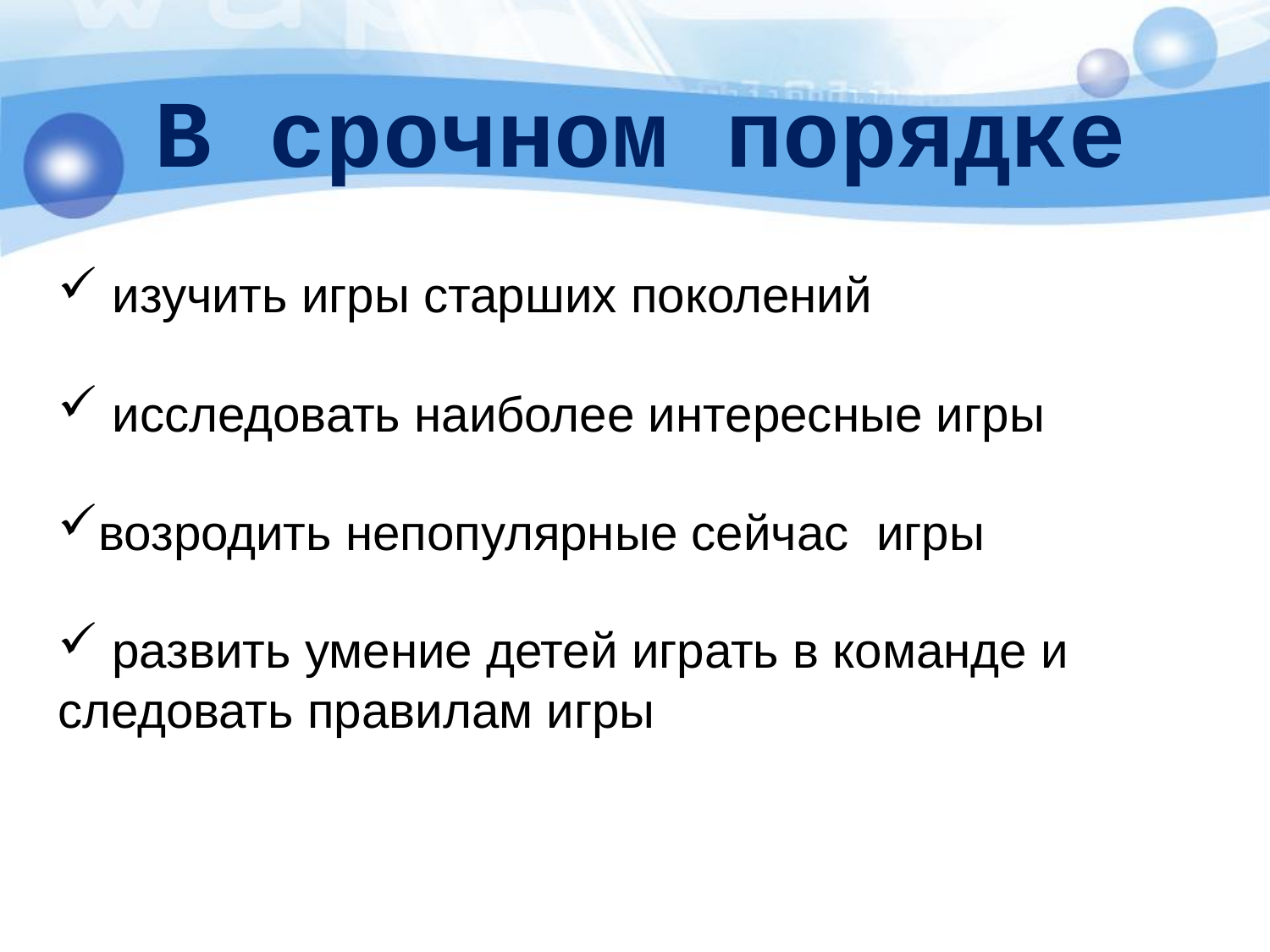

В срочном порядке
 изучить игры старших поколений

 исследовать наиболее интересные игры

возродить непопулярные сейчас  игры

 развить умение детей играть в команде и следовать правилам игры

5
6